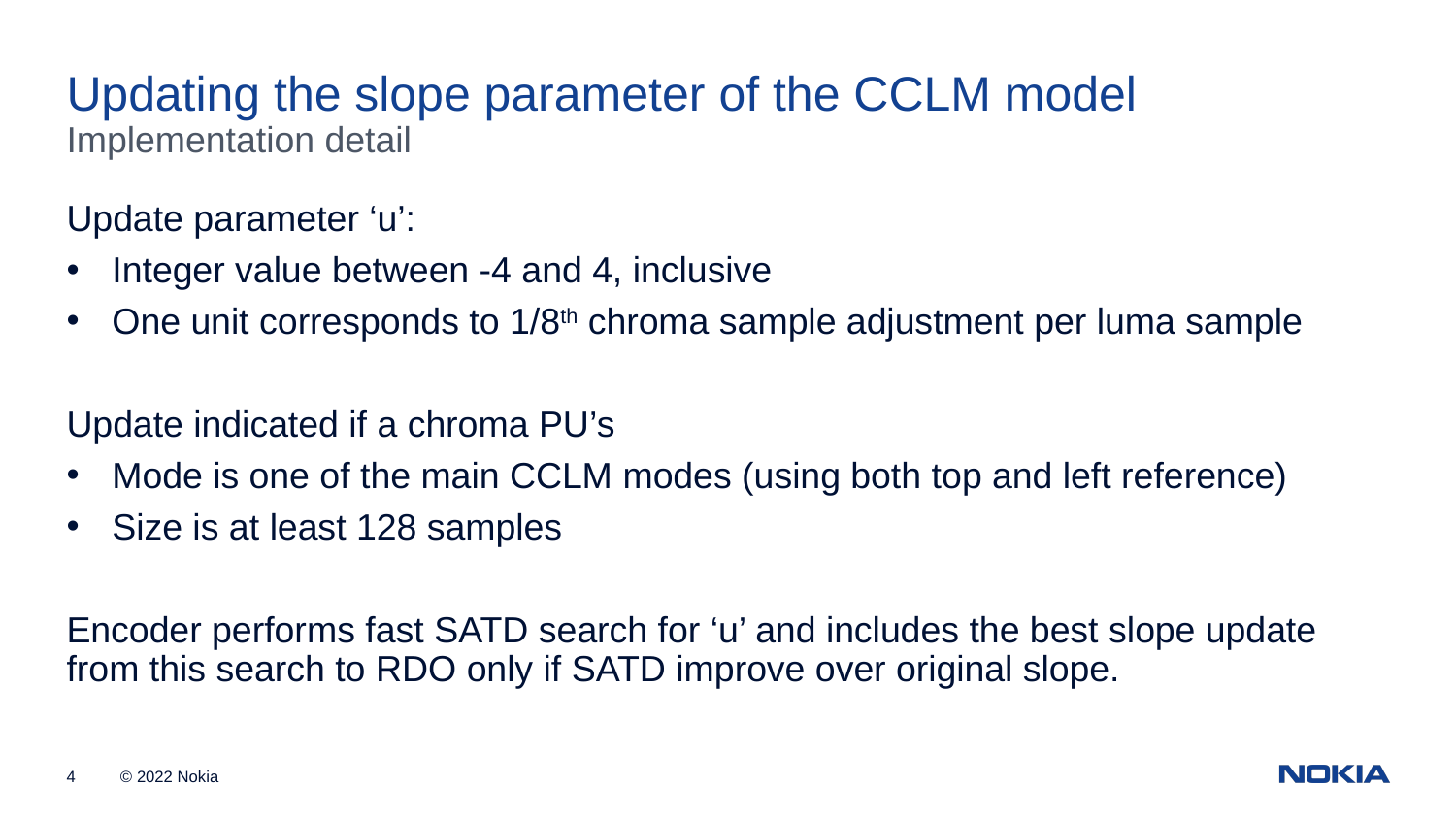

Updating the slope parameter of the CCLM model
Implementation detail
Update parameter ‘u’:
Integer value between -4 and 4, inclusive
One unit corresponds to 1/8th chroma sample adjustment per luma sample

Update indicated if a chroma PU’s
Mode is one of the main CCLM modes (using both top and left reference)
Size is at least 128 samples

Encoder performs fast SATD search for ‘u’ and includes the best slope update from this search to RDO only if SATD improve over original slope.